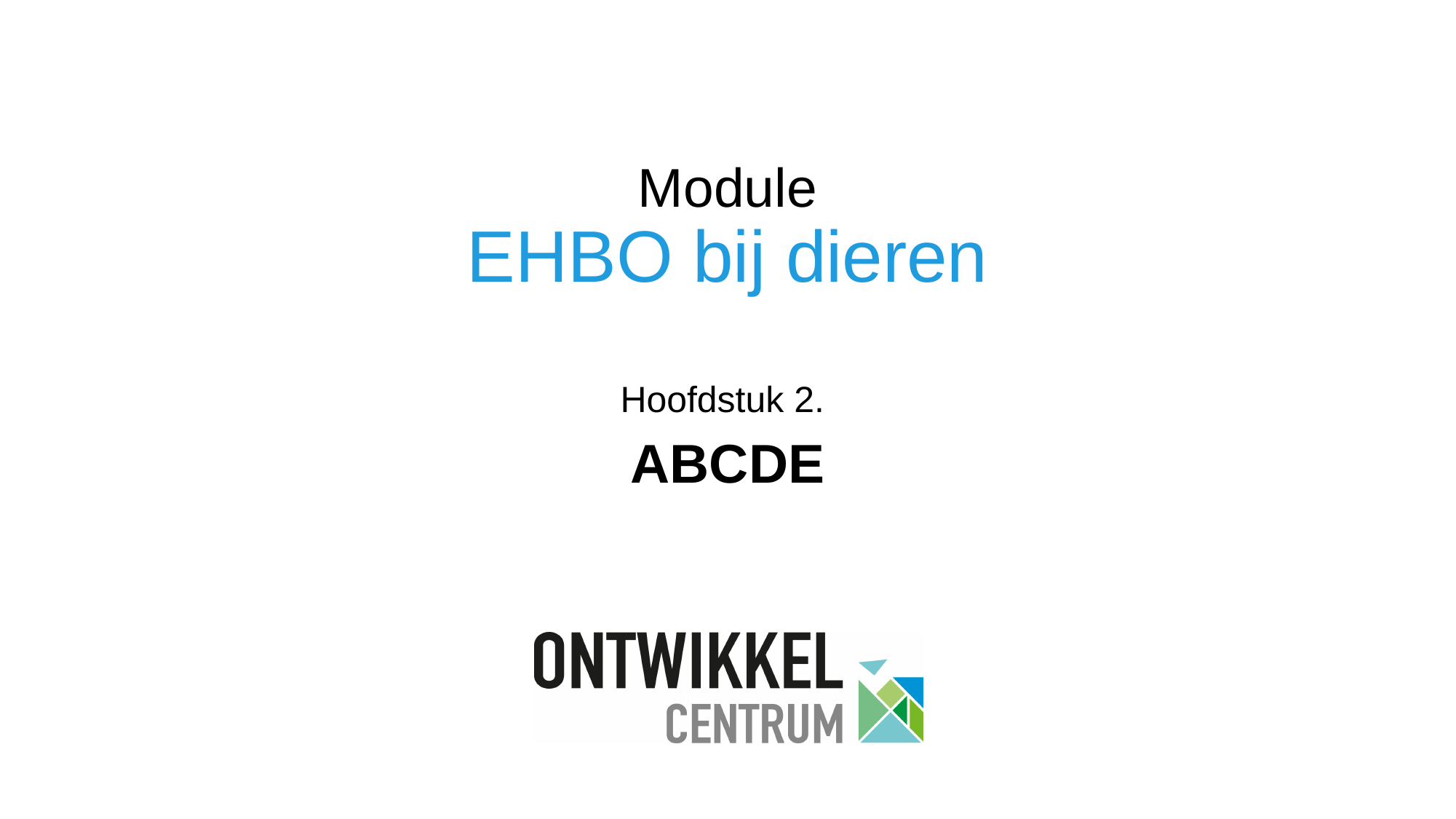

# Module EHBO bij dieren
Hoofdstuk 2.
ABCDE